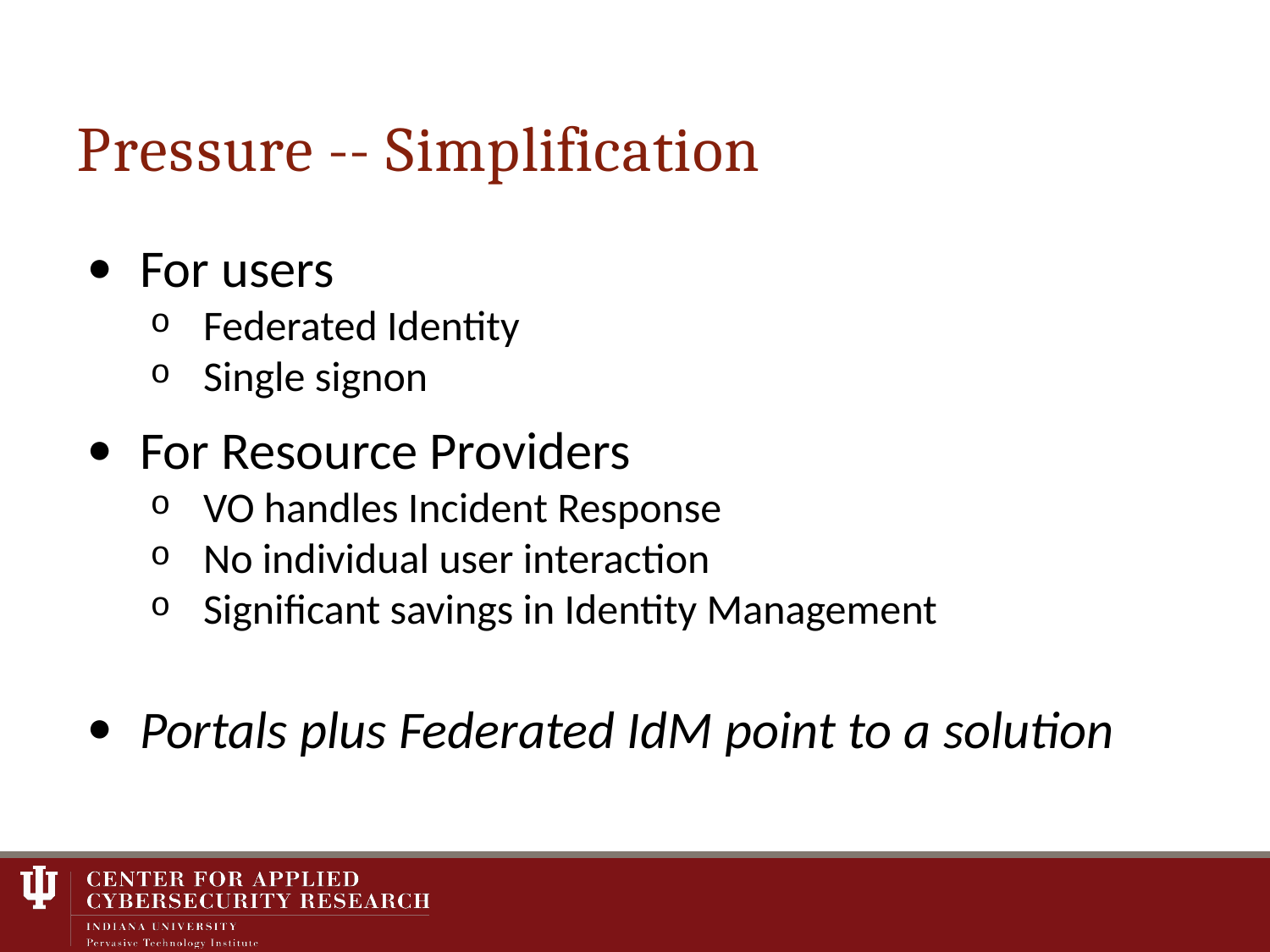

# Pressure -- Simplification
For users
Federated Identity
Single signon

For Resource Providers
VO handles Incident Response
No individual user interaction
Significant savings in Identity Management

Portals plus Federated IdM point to a solution